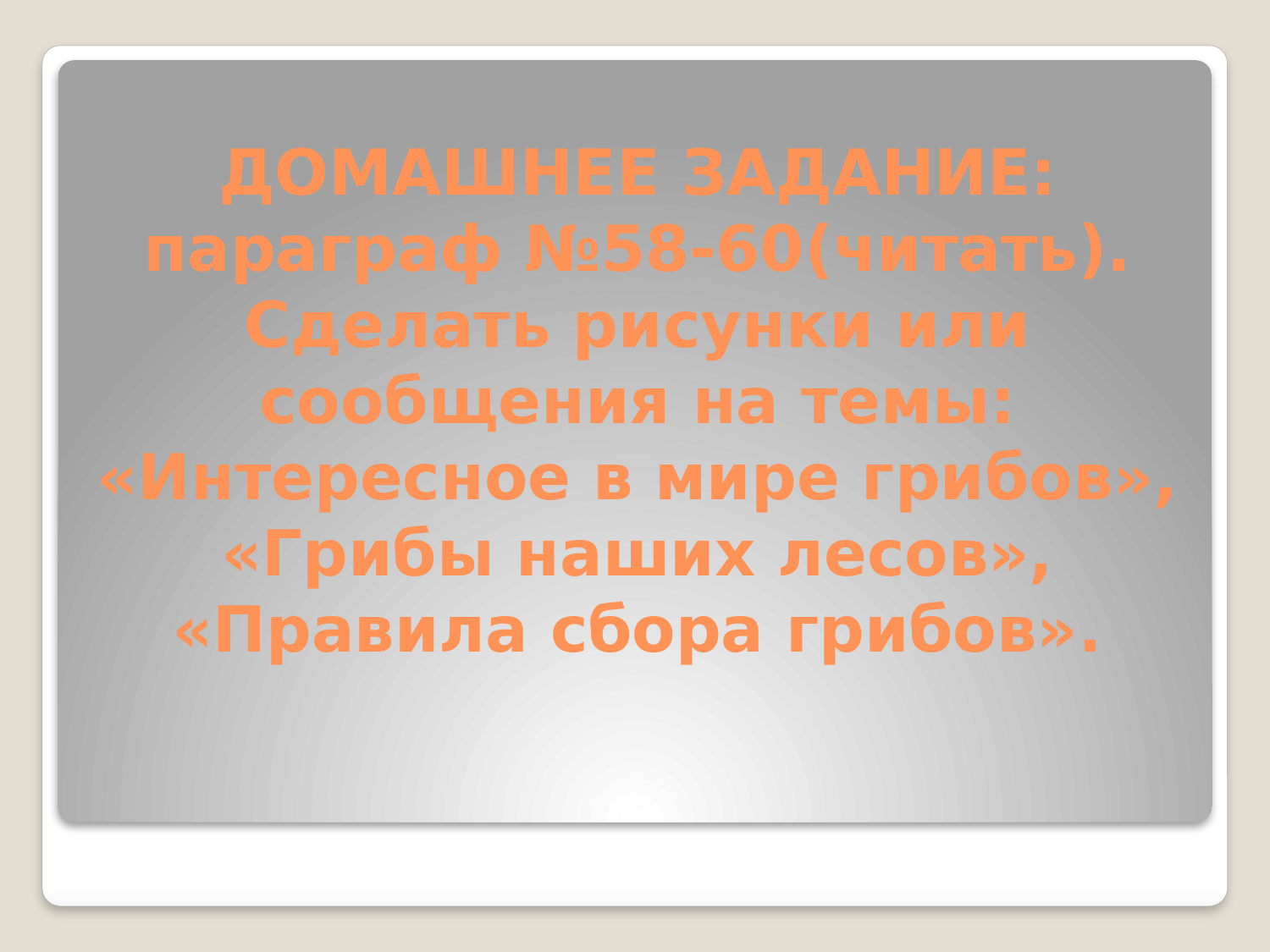

# ДОМАШНЕЕ ЗАДАНИЕ: параграф №58-60(читать). Сделать рисунки или сообщения на темы: «Интересное в мире грибов», «Грибы наших лесов», «Правила сбора грибов».